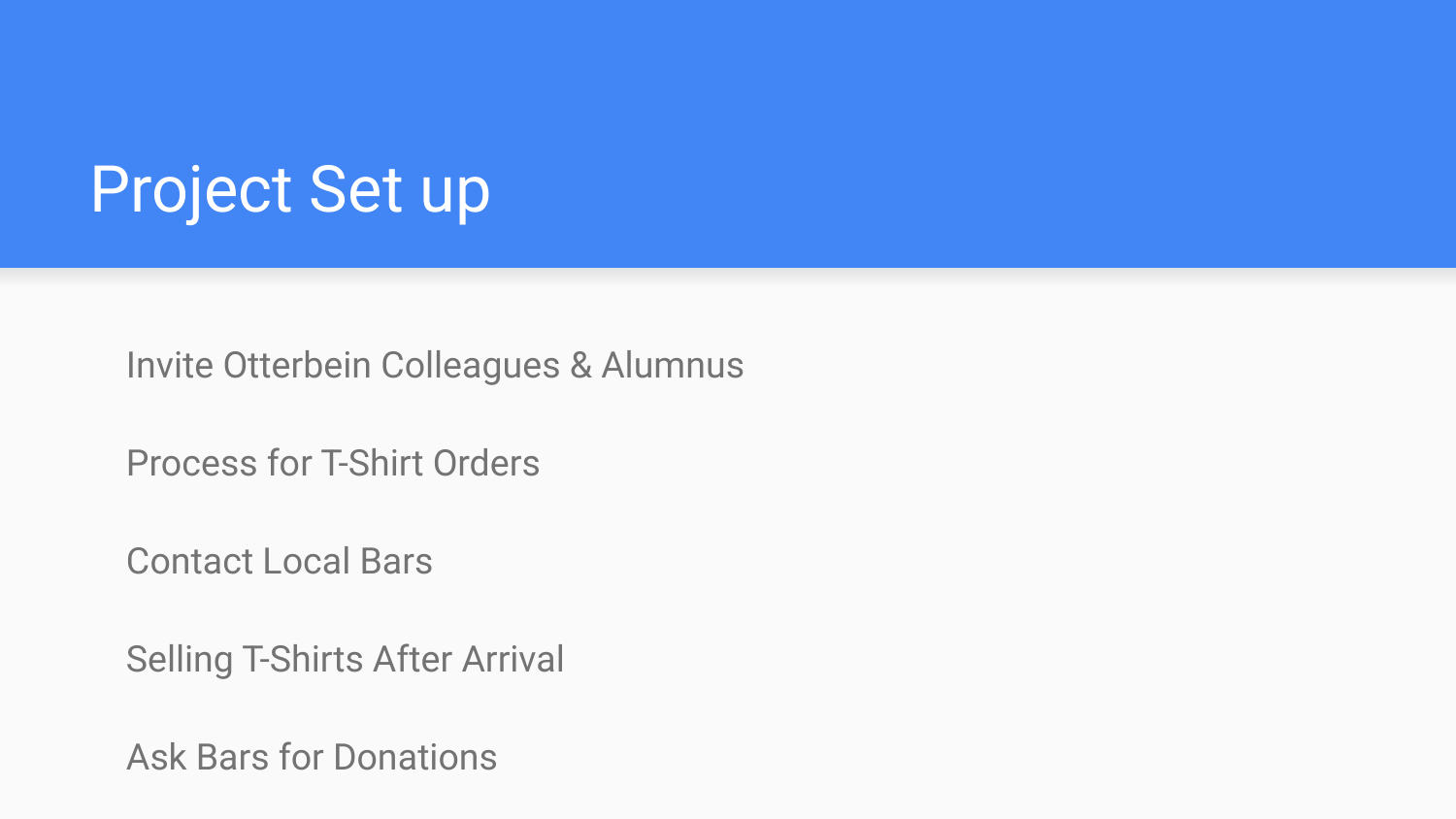

# Project Set up
Invite Otterbein Colleagues & Alumnus
Process for T-Shirt Orders
Contact Local Bars
Selling T-Shirts After Arrival
Ask Bars for Donations